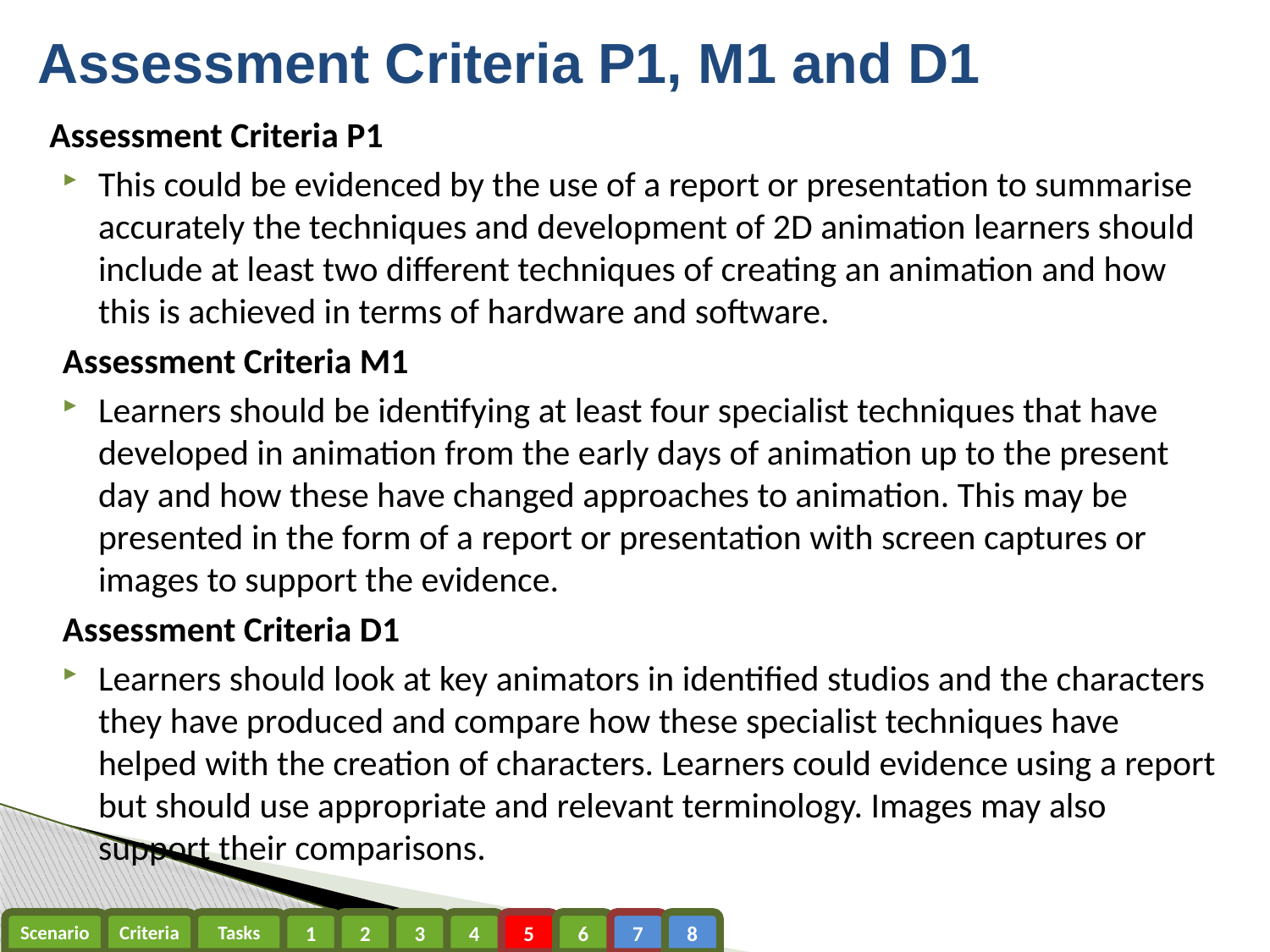

# Assessment Criteria P1, M1 and D1
Assessment Criteria P1
This could be evidenced by the use of a report or presentation to summarise accurately the techniques and development of 2D animation learners should include at least two different techniques of creating an animation and how this is achieved in terms of hardware and software.
Assessment Criteria M1
Learners should be identifying at least four specialist techniques that have developed in animation from the early days of animation up to the present day and how these have changed approaches to animation. This may be presented in the form of a report or presentation with screen captures or images to support the evidence.
Assessment Criteria D1
Learners should look at key animators in identified studios and the characters they have produced and compare how these specialist techniques have helped with the creation of characters. Learners could evidence using a report but should use appropriate and relevant terminology. Images may also support their comparisons.